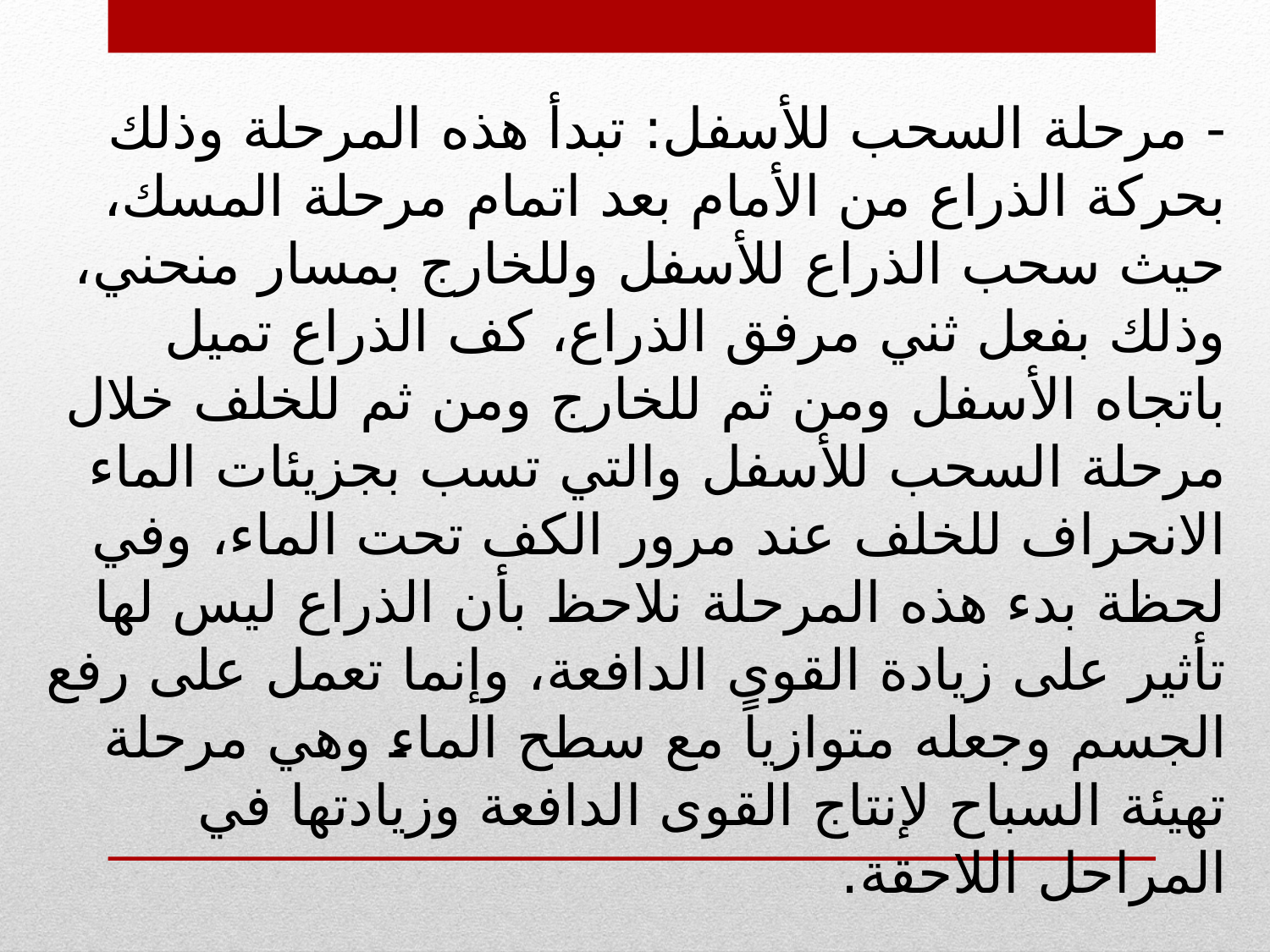

- مرحلة السحب للأسفل: تبدأ هذه المرحلة وذلك بحركة الذراع من الأمام بعد اتمام مرحلة المسك، حيث سحب الذراع للأسفل وللخارج بمسار منحني، وذلك بفعل ثني مرفق الذراع، كف الذراع تميل باتجاه الأسفل ومن ثم للخارج ومن ثم للخلف خلال مرحلة السحب للأسفل والتي تسب بجزيئات الماء الانحراف للخلف عند مرور الكف تحت الماء، وفي لحظة بدء هذه المرحلة نلاحظ بأن الذراع ليس لها تأثير على زيادة القوى الدافعة، وإنما تعمل على رفع الجسم وجعله متوازياً مع سطح الماء وهي مرحلة تهيئة السباح لإنتاج القوى الدافعة وزيادتها في المراحل اللاحقة.